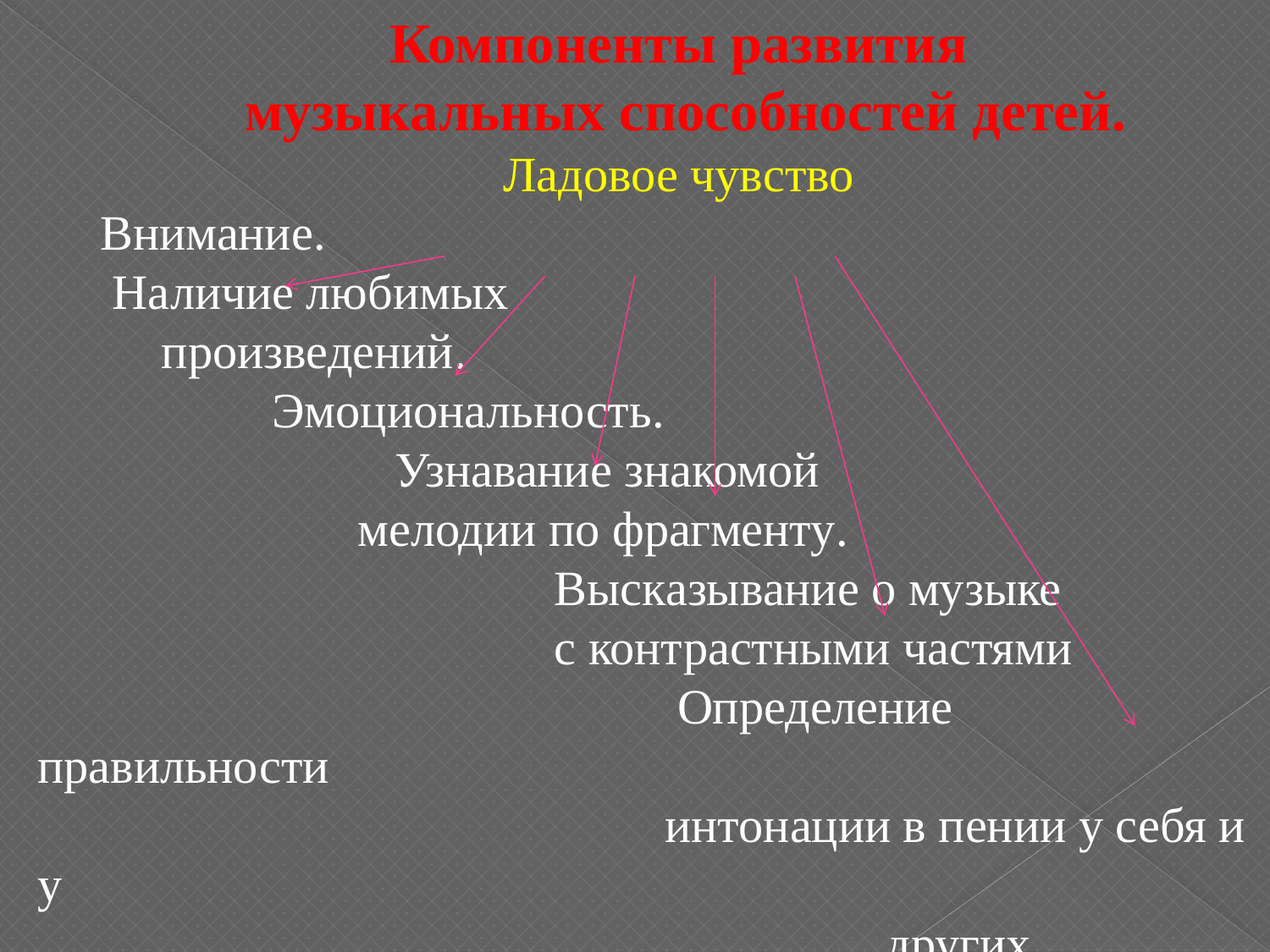

Компоненты развития
 музыкальных способностей детей.
Ладовое чувство
Внимание.
 Наличие любимых
     произведений.
              Эмоциональность.
                        Узнавание знакомой
                     мелодии по фрагменту.
                                     Высказывание о музыке
                                     с контрастными частями
                                               Определение правильности
                                              интонации в пении у себя и у
                                                                других.